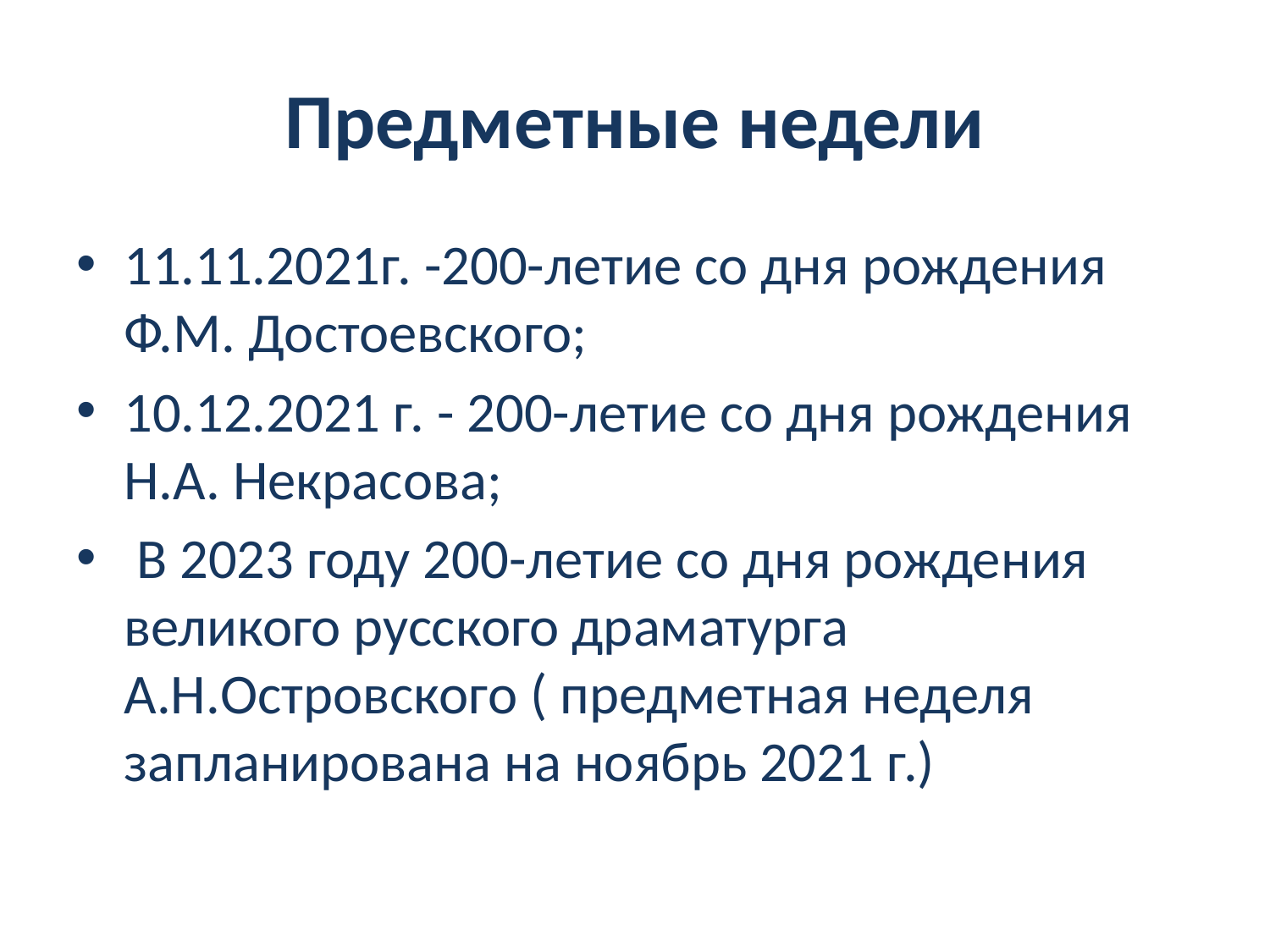

# Предметные недели
11.11.2021г. -200-летие со дня рождения Ф.М. Достоевского;
10.12.2021 г. - 200-летие со дня рождения Н.А. Некрасова;
 В 2023 году 200-летие со дня рождения великого русского драматурга А.Н.Островского ( предметная неделя запланирована на ноябрь 2021 г.)